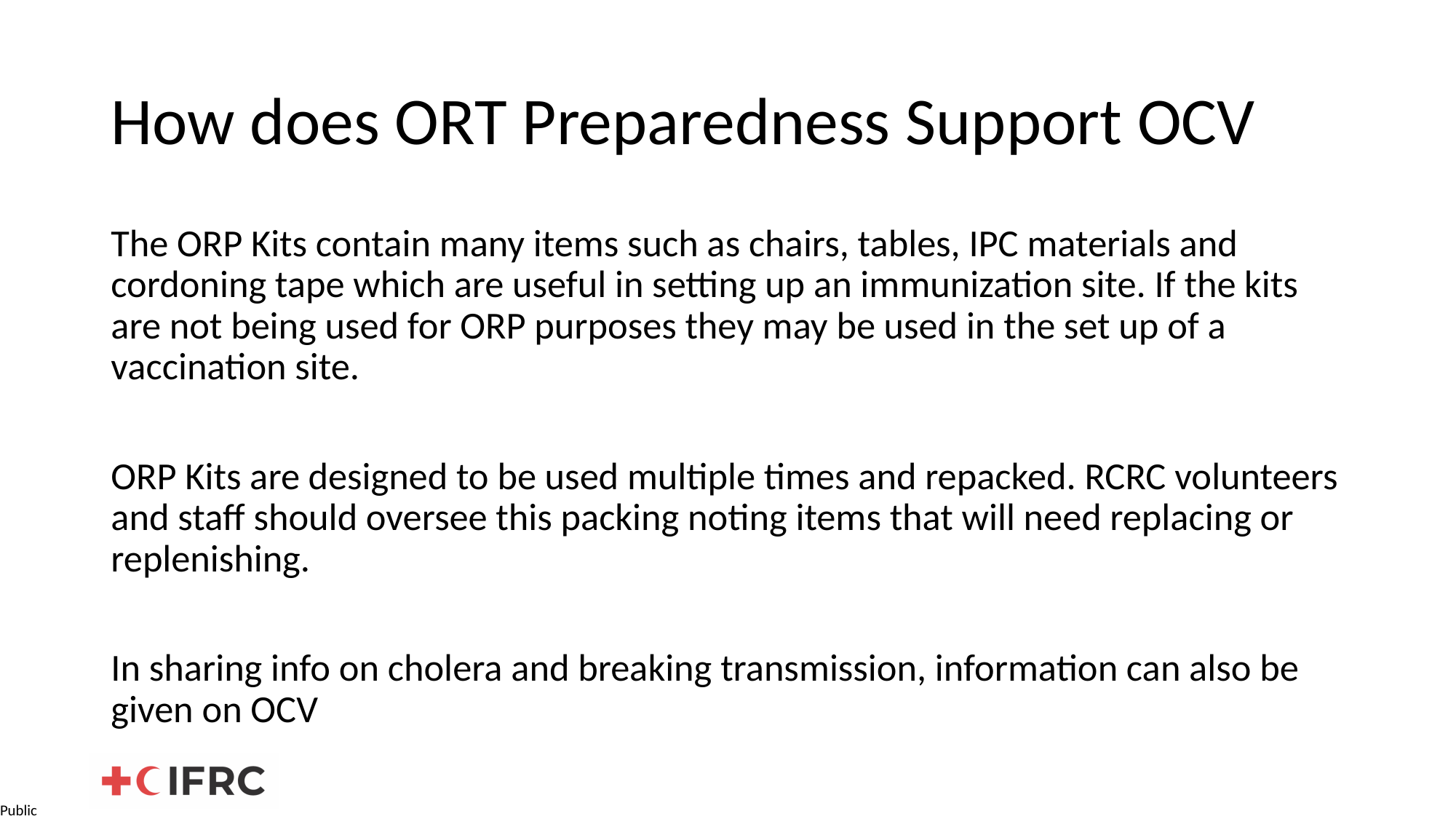

# How does ORT Preparedness Support OCV
The ORP Kits contain many items such as chairs, tables, IPC materials and cordoning tape which are useful in setting up an immunization site. If the kits are not being used for ORP purposes they may be used in the set up of a vaccination site.

ORP Kits are designed to be used multiple times and repacked. RCRC volunteers and staff should oversee this packing noting items that will need replacing or replenishing.

In sharing info on cholera and breaking transmission, information can also be given on OCV